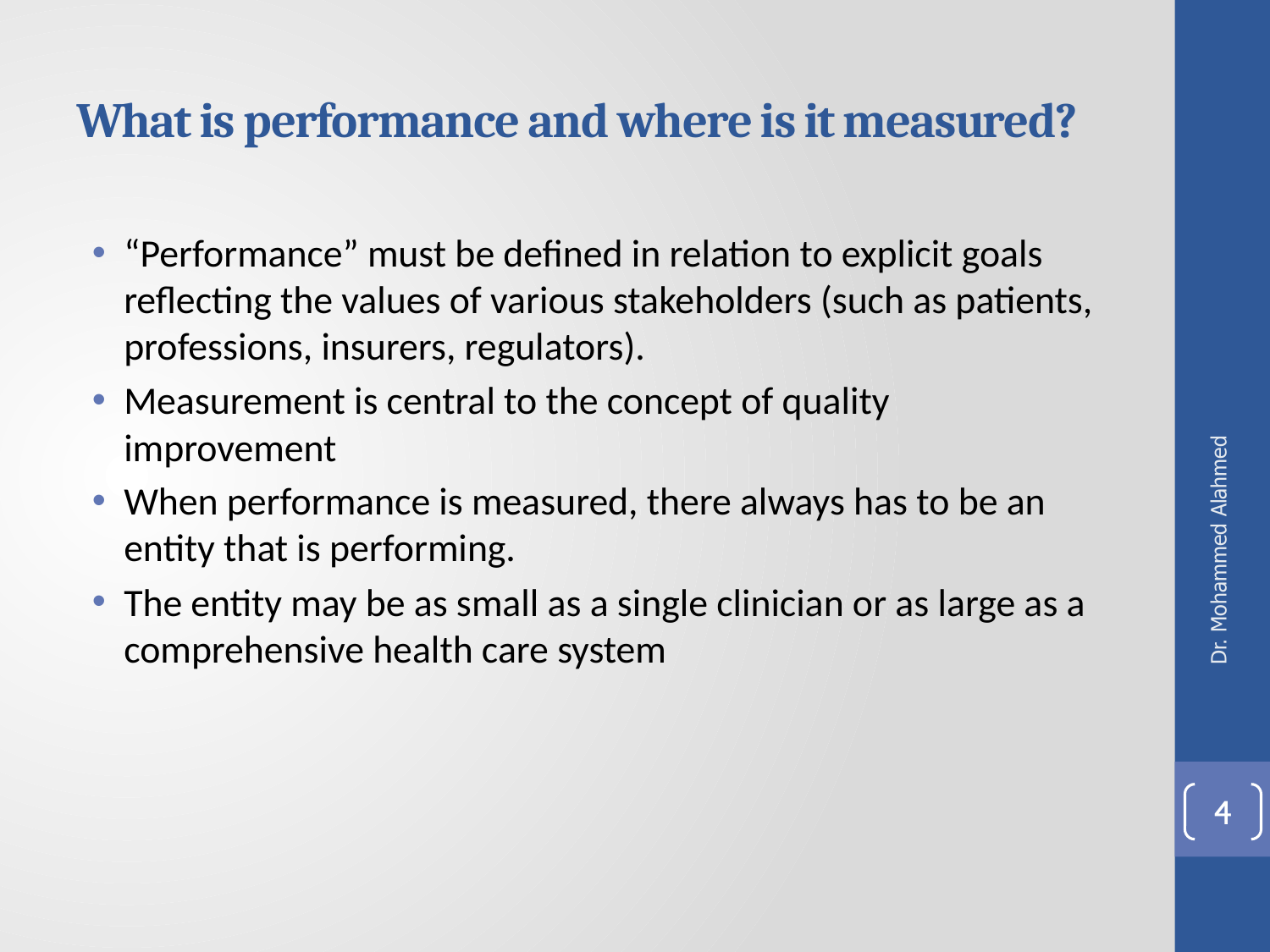

# What is performance and where is it measured?
“Performance” must be defined in relation to explicit goals reflecting the values of various stakeholders (such as patients, professions, insurers, regulators).
Measurement is central to the concept of quality improvement
When performance is measured, there always has to be an entity that is performing.
The entity may be as small as a single clinician or as large as a comprehensive health care system

Dr. Mohammed Alahmed
4